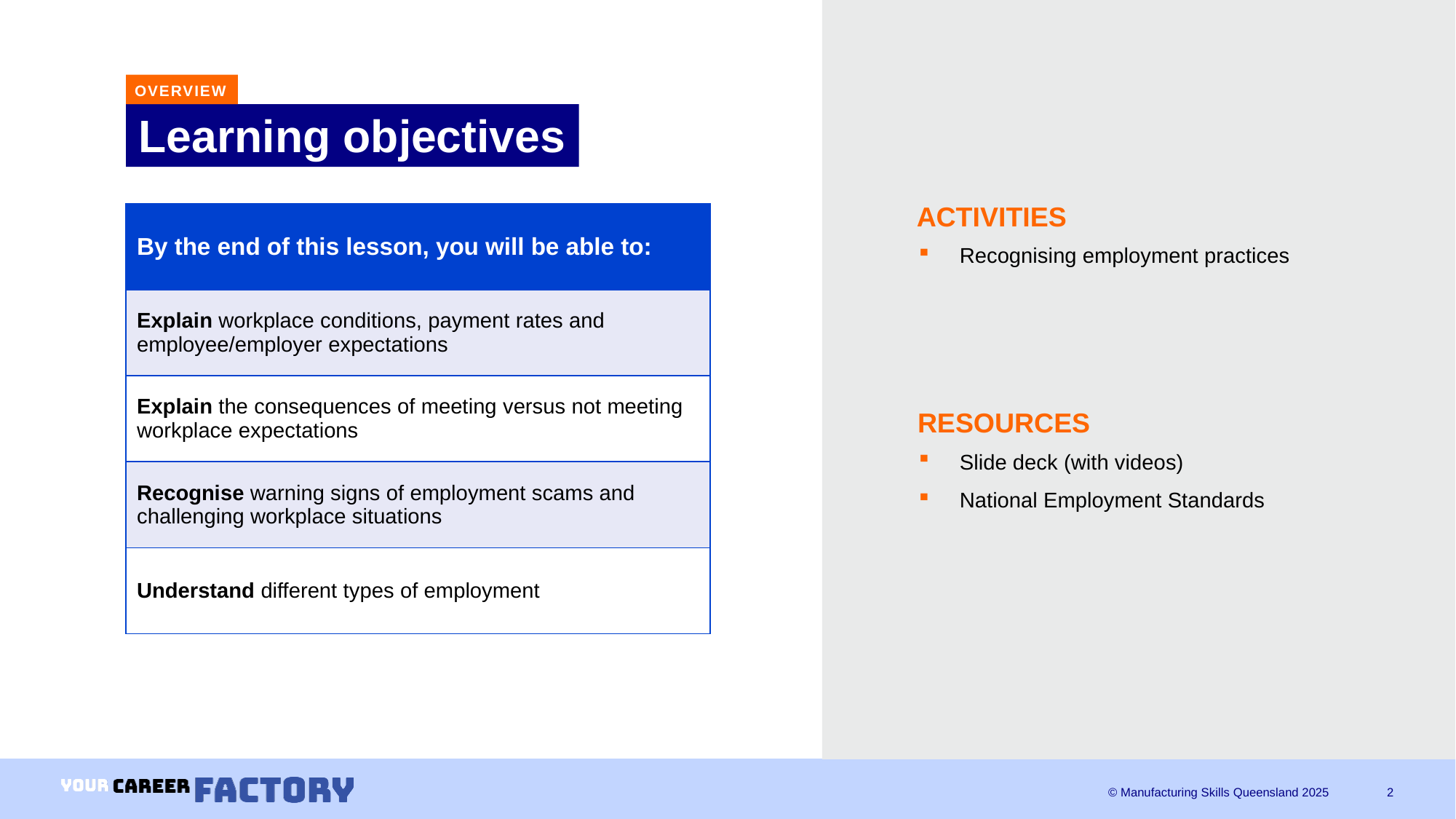

OVERVIEW
# Learning objectives
ACTIVITIES
| By the end of this lesson, you will be able to: |
| --- |
| Explain workplace conditions, payment rates and employee/employer expectations |
| Explain the consequences of meeting versus not meeting workplace expectations |
| Recognise warning signs of employment scams and challenging workplace situations |
| Understand different types of employment |
Recognising employment practices
RESOURCES
Slide deck (with videos)
National Employment Standards